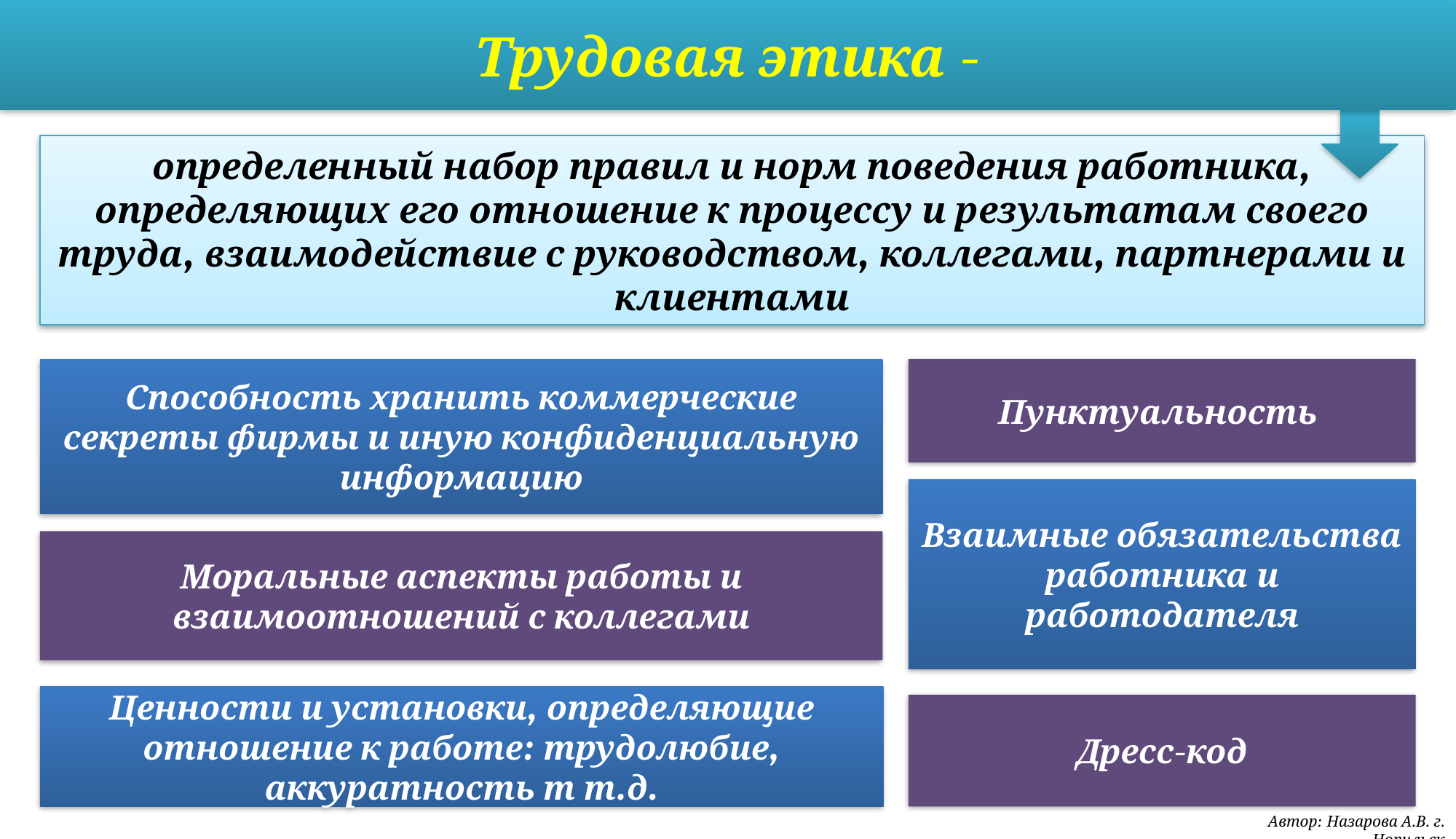

Трудовая этика -

определенный набор правил и норм поведения работника, определяющих его отношение к процессу и результатам своего труда, взаимодействие с руководством, коллегами, партнерами и клиентами
Способность хранить коммерческие секреты фирмы и иную конфиденциальную информацию
Пунктуальность
Взаимные обязательства работника и работодателя
Моральные аспекты работы и взаимоотношений с коллегами
Ценности и установки, определяющие отношение к работе: трудолюбие, аккуратность т т.д.
Дресс-код
Автор: Назарова А.В. г. Норильск